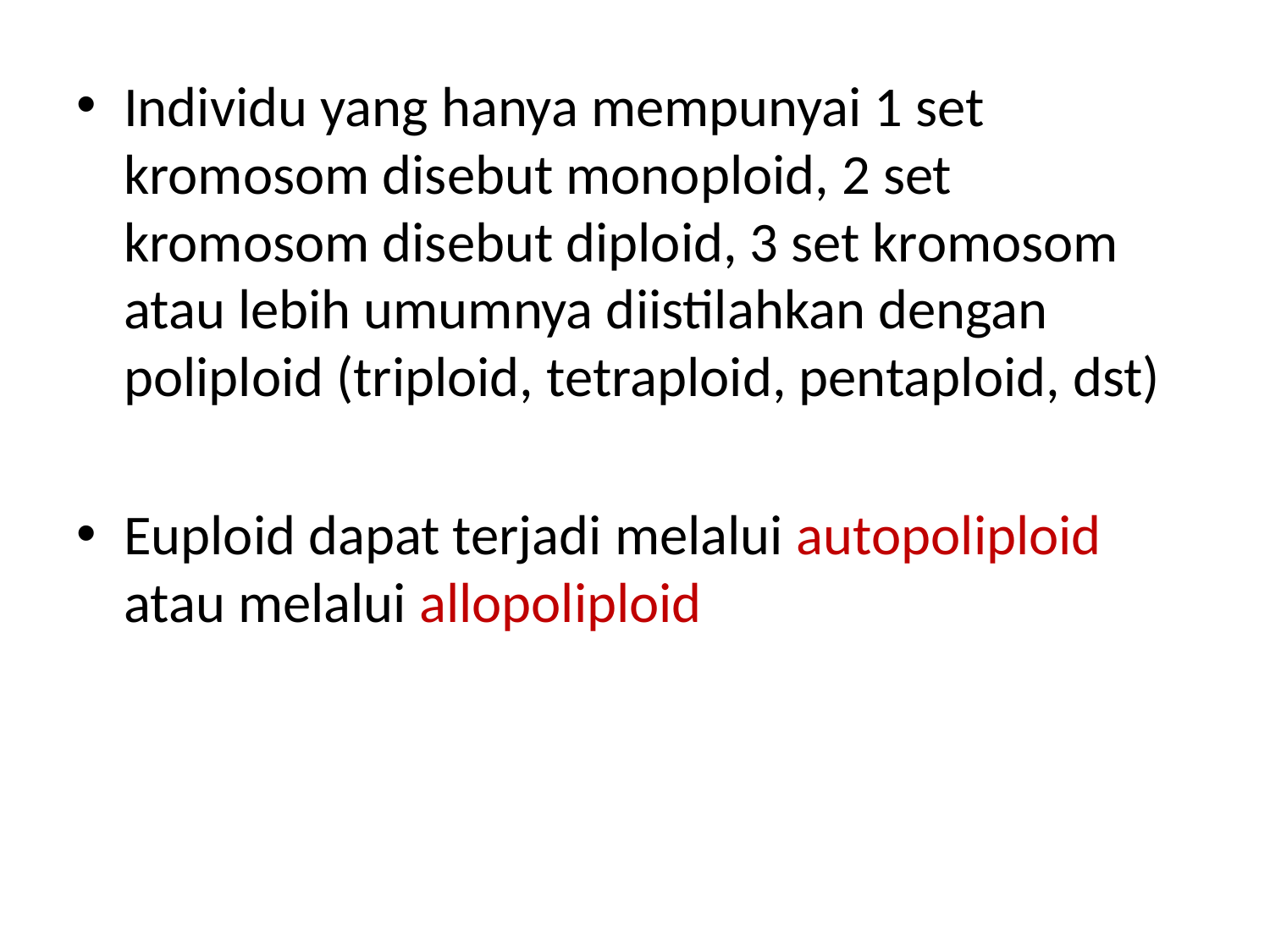

Individu yang hanya mempunyai 1 set kromosom disebut monoploid, 2 set kromosom disebut diploid, 3 set kromosom atau lebih umumnya diistilahkan dengan poliploid (triploid, tetraploid, pentaploid, dst)

Euploid dapat terjadi melalui autopoliploid atau melalui allopoliploid